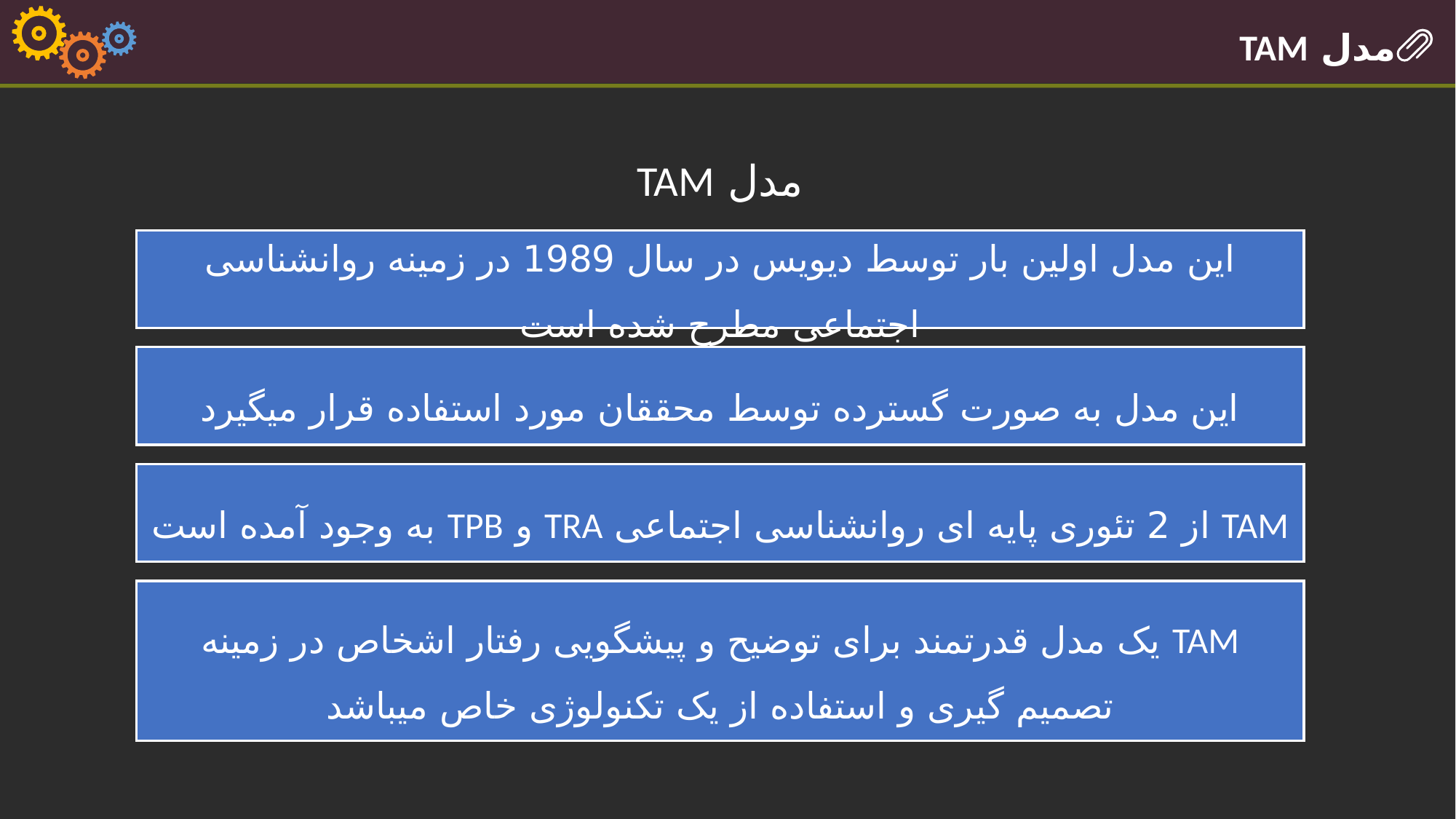

مدل TAM

مدل TAM
این مدل اولین بار توسط دیویس در سال 1989 در زمینه روانشناسی اجتماعی مطرح شده است
این مدل به صورت گسترده توسط محققان مورد استفاده قرار میگیرد
TAM از 2 تئوری پایه ای روانشناسی اجتماعی TRA و TPB به وجود آمده است
TAM یک مدل قدرتمند برای توضیح و پیشگویی رفتار اشخاص در زمینه تصمیم گیری و استفاده از یک تکنولوژی خاص میباشد